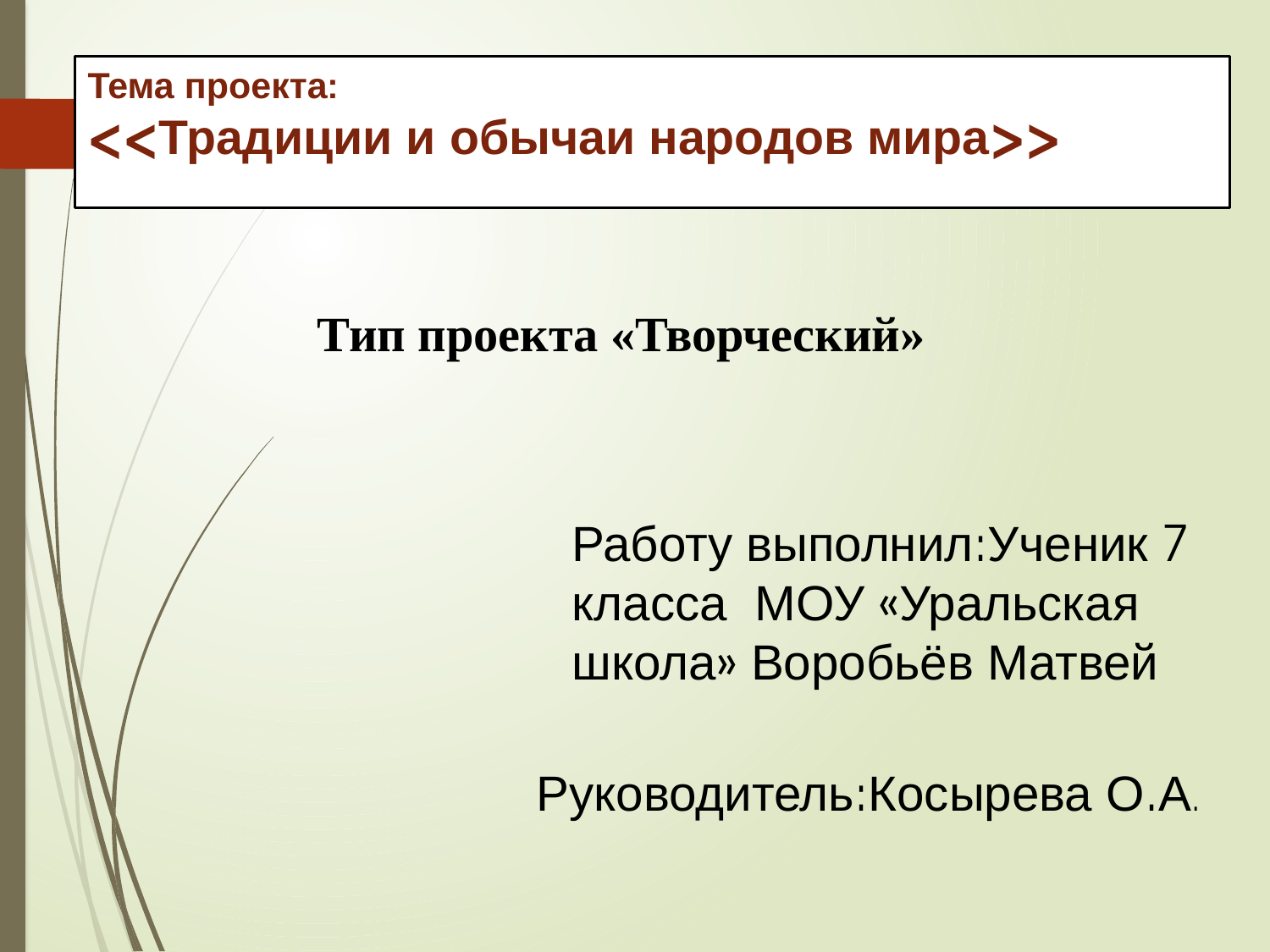

# Тема проекта: <<Традиции и обычаи народов мира>>
Тип проекта «Творческий»
Работу выполнил:Ученик 7 класса  МОУ «Уральская школа» Воробьёв Матвей
Руководитель:Косырева О.А.